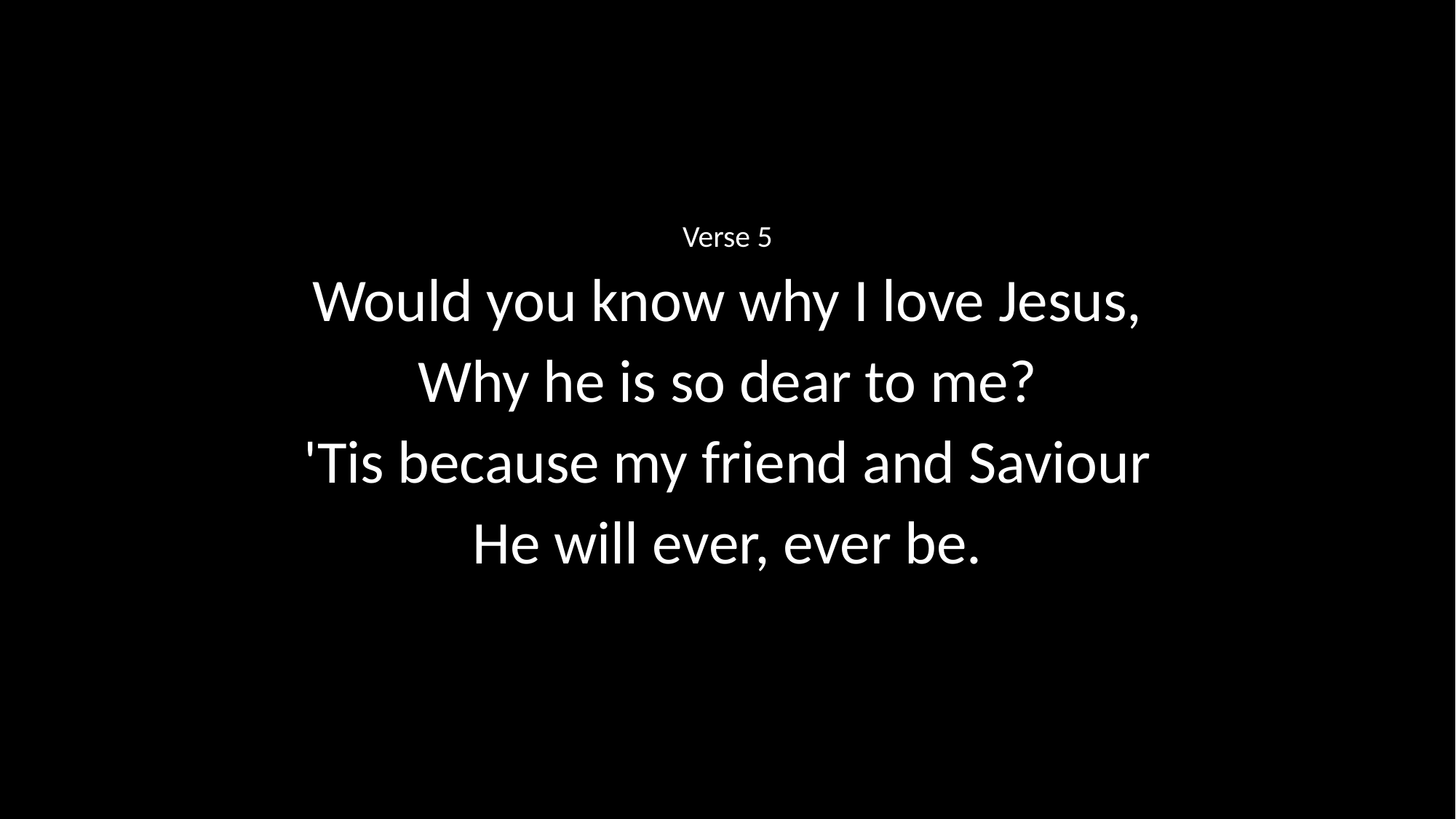

Verse 5
Would you know why I love Jesus,
Why he is so dear to me?
'Tis because my friend and Saviour
He will ever, ever be.